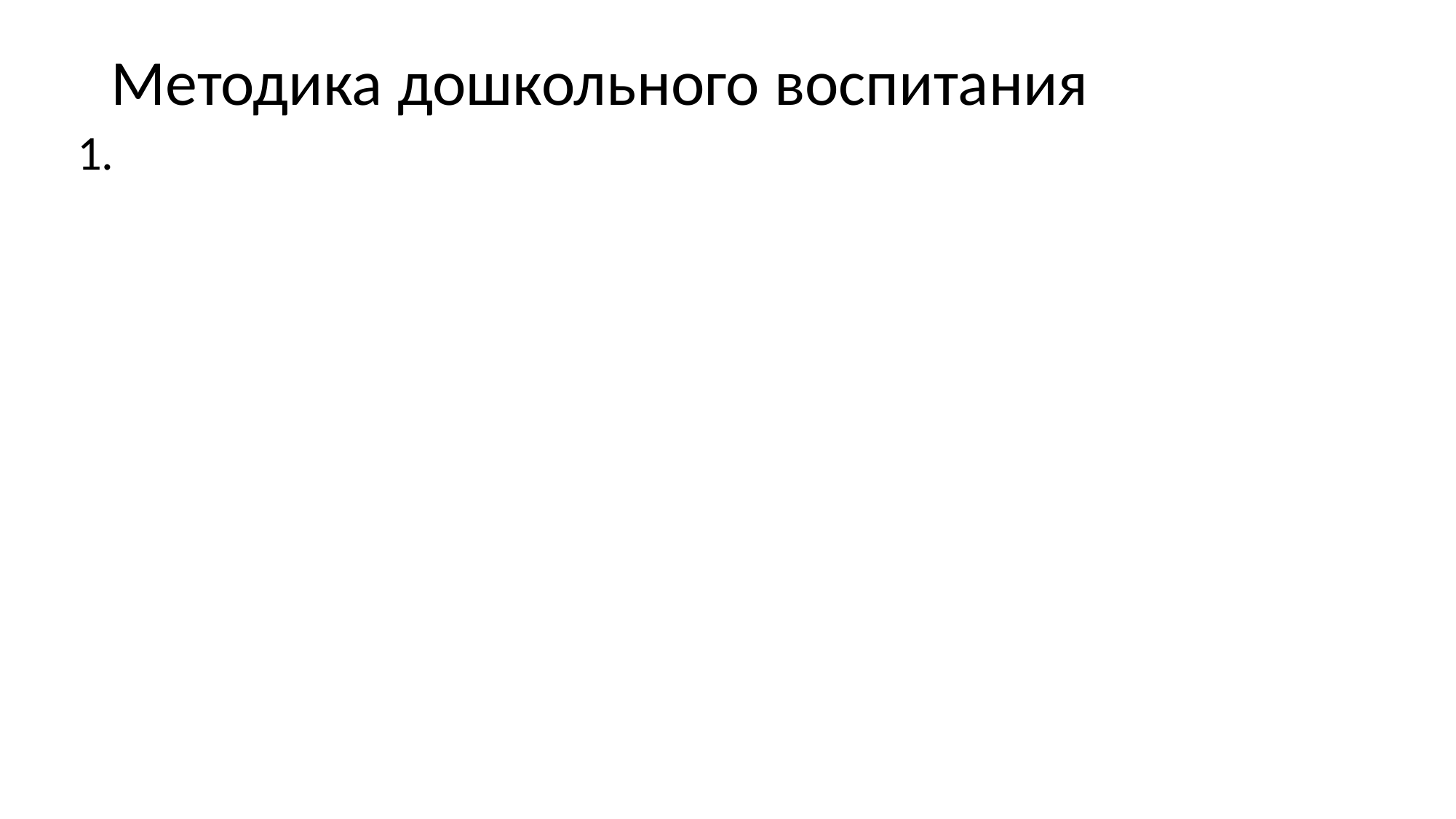

# Методика дошкольного воспитания
Методика работы с детьми дошкольного возраста (уход и присмотр)
Методика организации образовательной деятельности (обучения и воспитания)
Методика формирования отдельных качеств (направления):
- познавательное, речевое
- художественно-эстетическое
- социально-личностное
- физическое
- трудовое